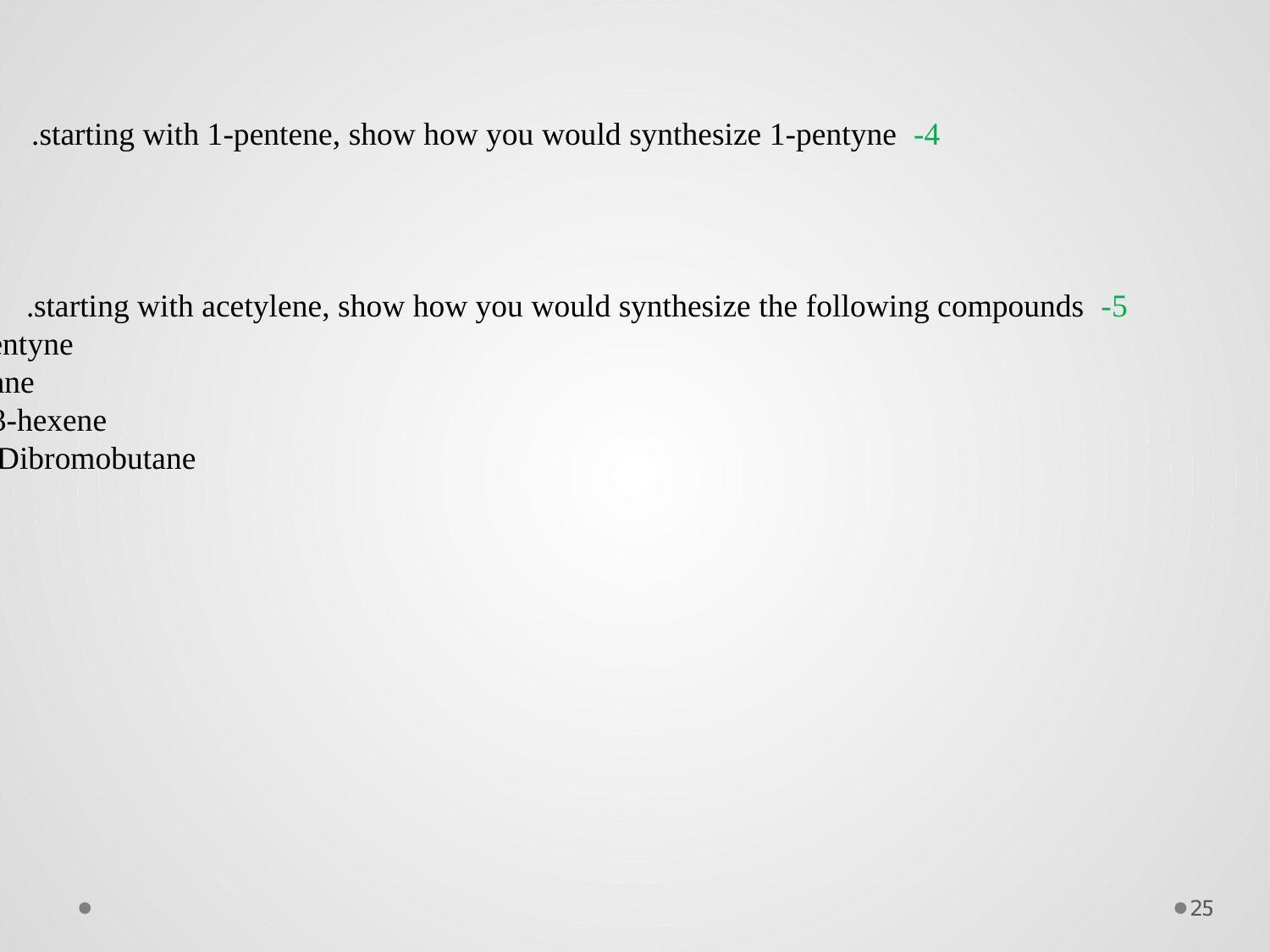

4-  starting with 1-pentene, show how you would synthesize 1-pentyne.
5-  starting with acetylene, show how you would synthesize the following compounds.
                    a)  2-Pentyne
                    b)  Ethane
                    c)  cis-3-hexene
                    d)  2,2-Dibromobutane
25